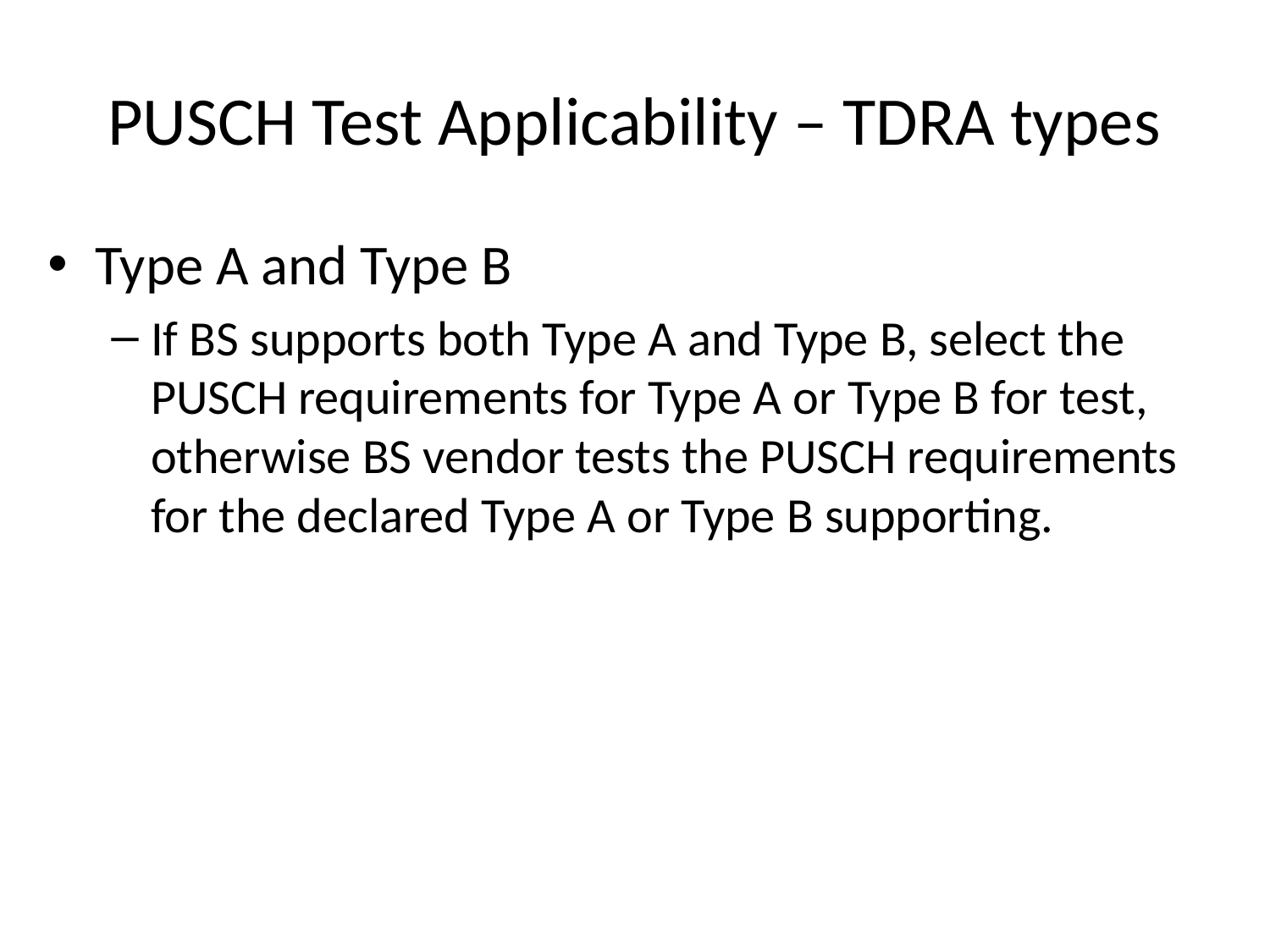

# PUSCH Test Applicability – TDRA types
Type A and Type B
If BS supports both Type A and Type B, select the PUSCH requirements for Type A or Type B for test, otherwise BS vendor tests the PUSCH requirements for the declared Type A or Type B supporting.